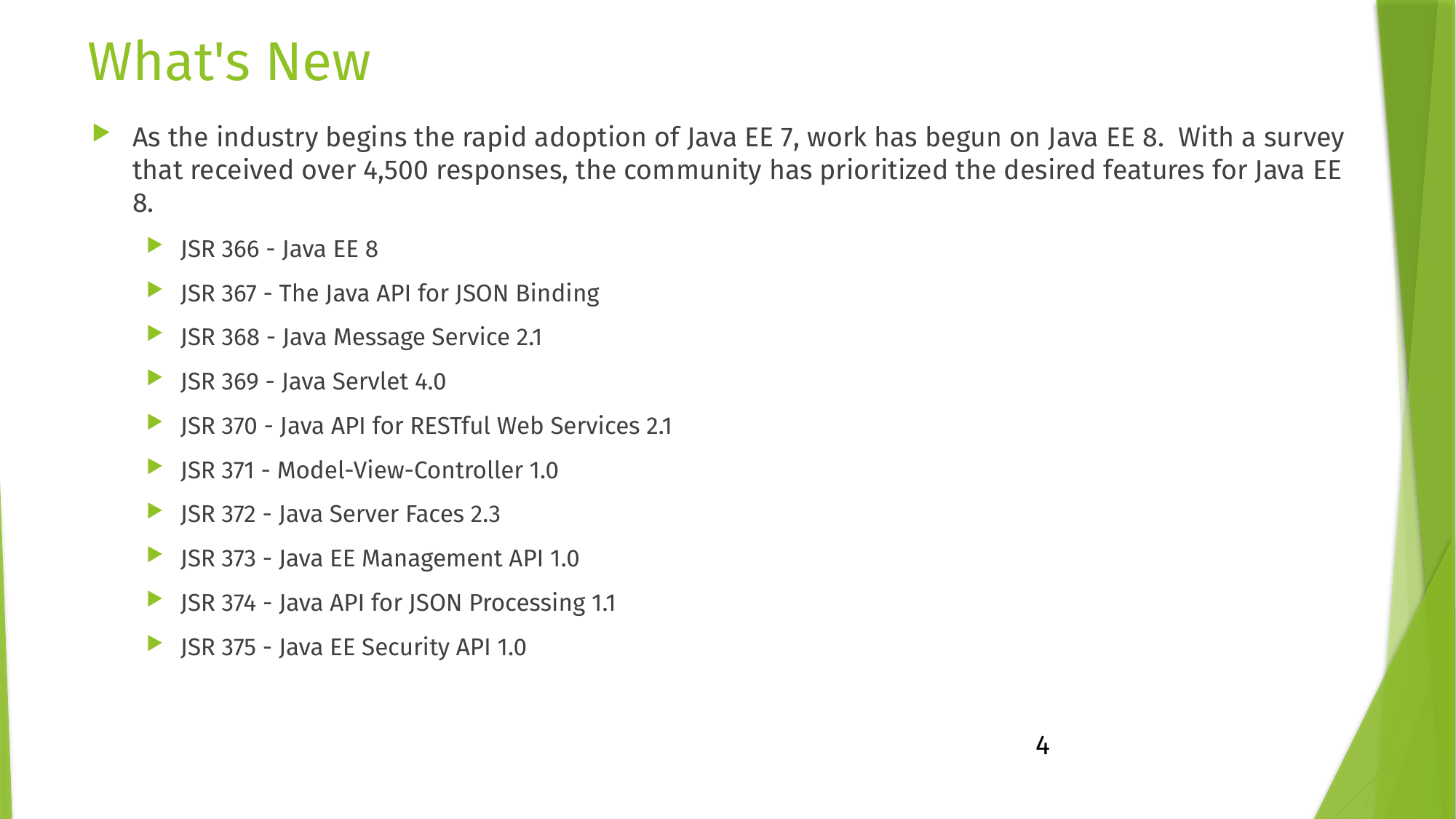

# What's New
As the industry begins the rapid adoption of Java EE 7, work has begun on Java EE 8.  With a survey that received over 4,500 responses, the community has prioritized the desired features for Java EE 8.
JSR 366 - Java EE 8
JSR 367 - The Java API for JSON Binding
JSR 368 - Java Message Service 2.1
JSR 369 - Java Servlet 4.0
JSR 370 - Java API for RESTful Web Services 2.1
JSR 371 - Model-View-Controller 1.0
JSR 372 - Java Server Faces 2.3
JSR 373 - Java EE Management API 1.0
JSR 374 - Java API for JSON Processing 1.1
JSR 375 - Java EE Security API 1.0
4